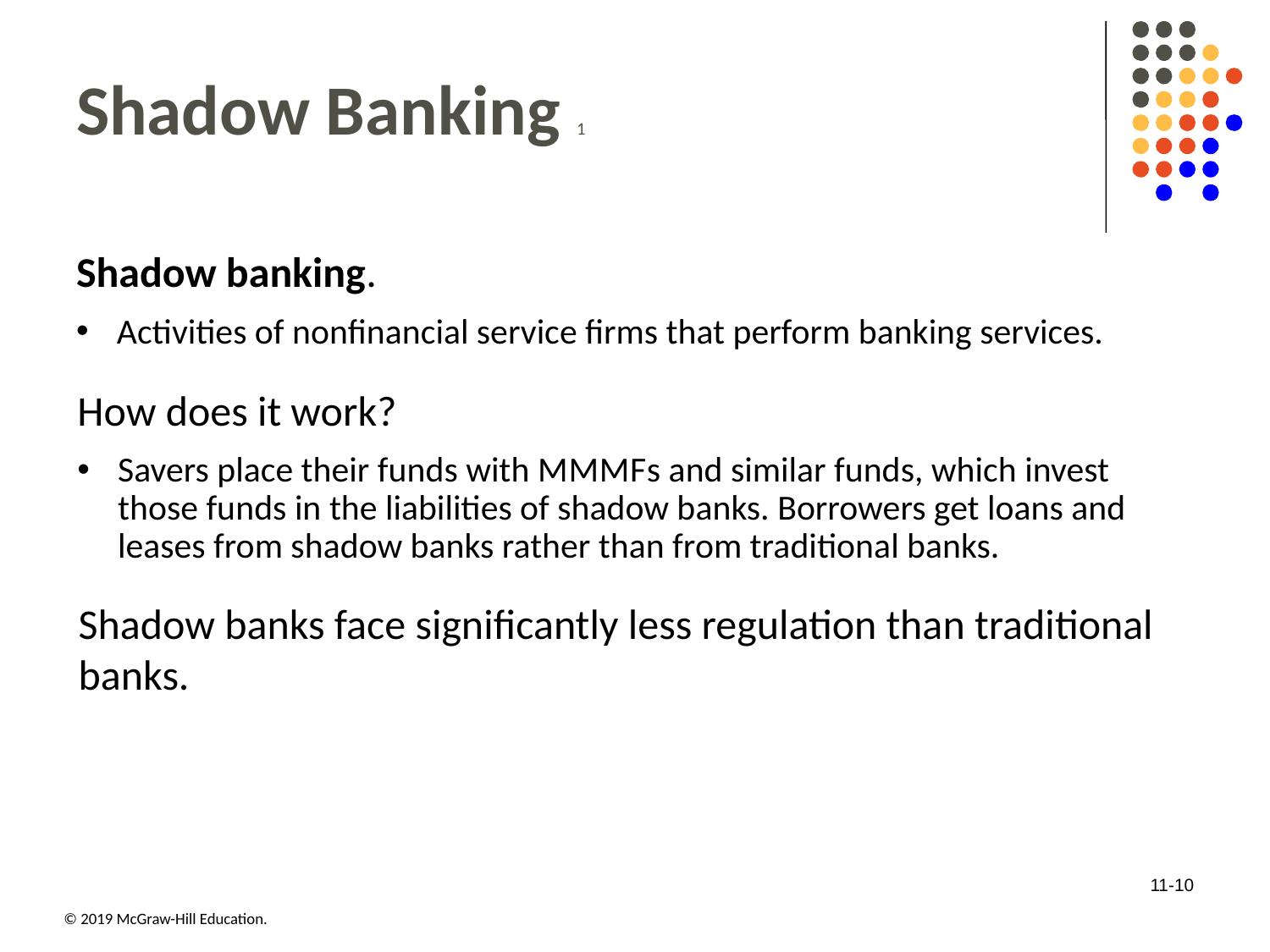

# Shadow Banking 1
Shadow banking.
Activities of nonfinancial service firms that perform banking services.
How does it work?
Savers place their funds with M M M F s and similar funds, which invest those funds in the liabilities of shadow banks. Borrowers get loans and leases from shadow banks rather than from traditional banks.
Shadow banks face significantly less regulation than traditional banks.
11-10